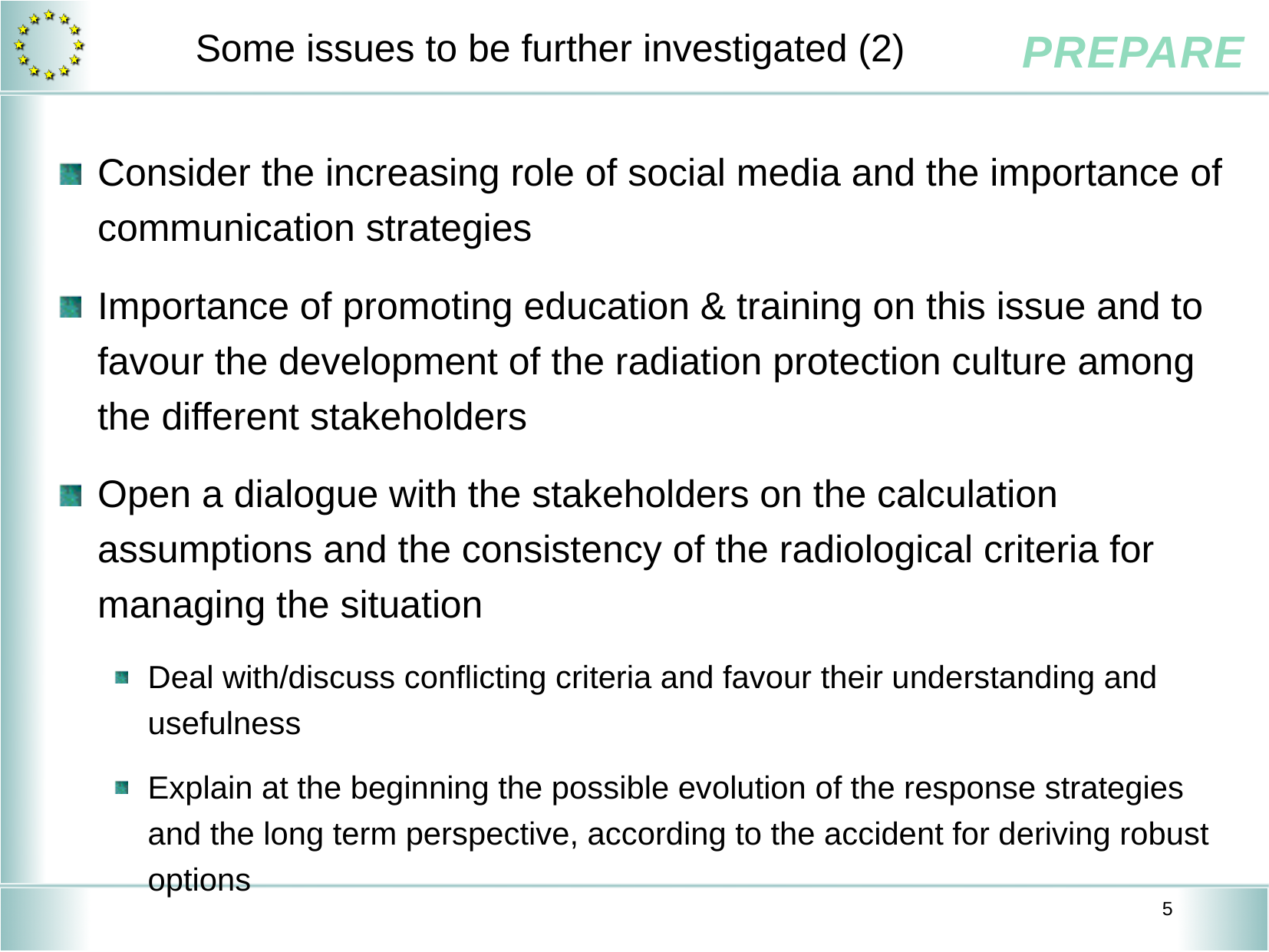

# Some issues to be further investigated (2)
Consider the increasing role of social media and the importance of communication strategies
Importance of promoting education & training on this issue and to favour the development of the radiation protection culture among the different stakeholders
Open a dialogue with the stakeholders on the calculation assumptions and the consistency of the radiological criteria for managing the situation
Deal with/discuss conflicting criteria and favour their understanding and usefulness
Explain at the beginning the possible evolution of the response strategies and the long term perspective, according to the accident for deriving robust options